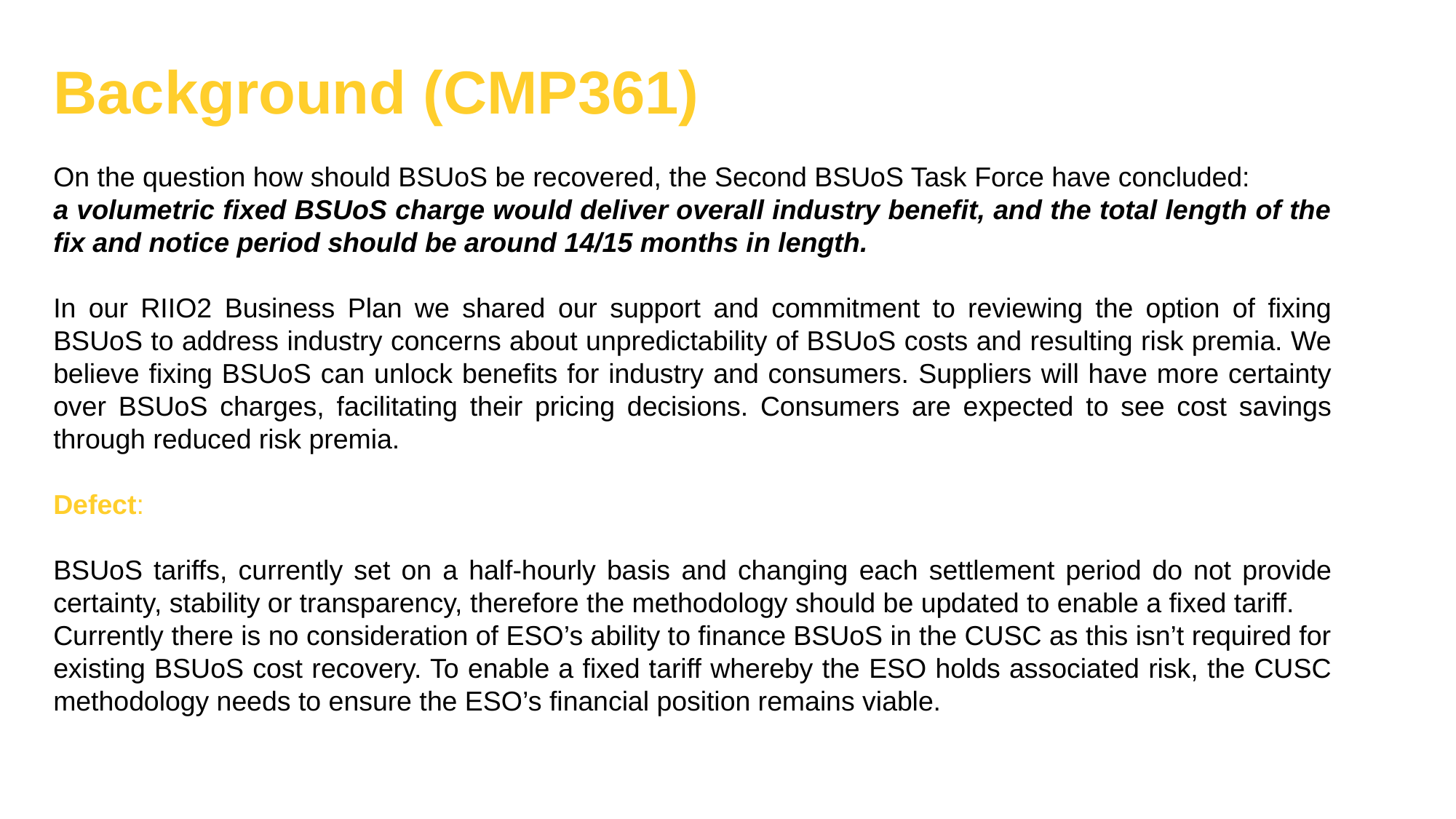

# Background (CMP361)
On the question how should BSUoS be recovered, the Second BSUoS Task Force have concluded:
a volumetric fixed BSUoS charge would deliver overall industry benefit, and the total length of the fix and notice period should be around 14/15 months in length.

In our RIIO2 Business Plan we shared our support and commitment to reviewing the option of fixing BSUoS to address industry concerns about unpredictability of BSUoS costs and resulting risk premia. We believe fixing BSUoS can unlock benefits for industry and consumers. Suppliers will have more certainty over BSUoS charges, facilitating their pricing decisions. Consumers are expected to see cost savings through reduced risk premia.

Defect:

BSUoS tariffs, currently set on a half-hourly basis and changing each settlement period do not provide certainty, stability or transparency, therefore the methodology should be updated to enable a fixed tariff.
Currently there is no consideration of ESO’s ability to finance BSUoS in the CUSC as this isn’t required for existing BSUoS cost recovery. To enable a fixed tariff whereby the ESO holds associated risk, the CUSC methodology needs to ensure the ESO’s financial position remains viable.